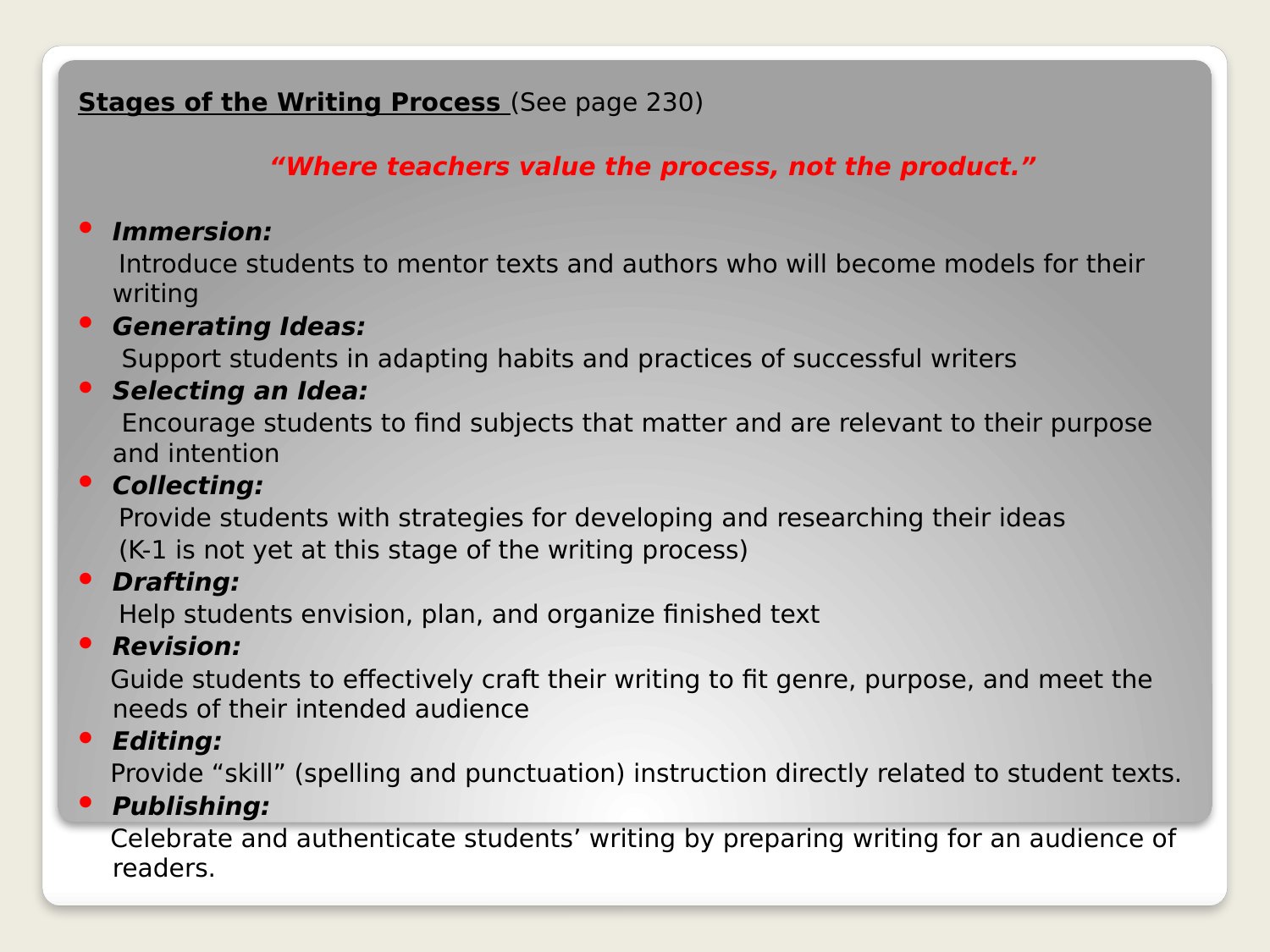

Stages of the Writing Process (See page 230)

                      “Where teachers value the process, not the product.”

Immersion:
     Introduce students to mentor texts and authors who will become models for their writing
Generating Ideas:
     Support students in adapting habits and practices of successful writers
Selecting an Idea:
     Encourage students to find subjects that matter and are relevant to their purpose and intention
Collecting:
     Provide students with strategies for developing and researching their ideas
     (K-1 is not yet at this stage of the writing process)
Drafting:
     Help students envision, plan, and organize finished text
Revision:
    Guide students to effectively craft their writing to fit genre, purpose, and meet the needs of their intended audience
Editing:
    Provide “skill” (spelling and punctuation) instruction directly related to student texts.
Publishing:
    Celebrate and authenticate students’ writing by preparing writing for an audience of readers.